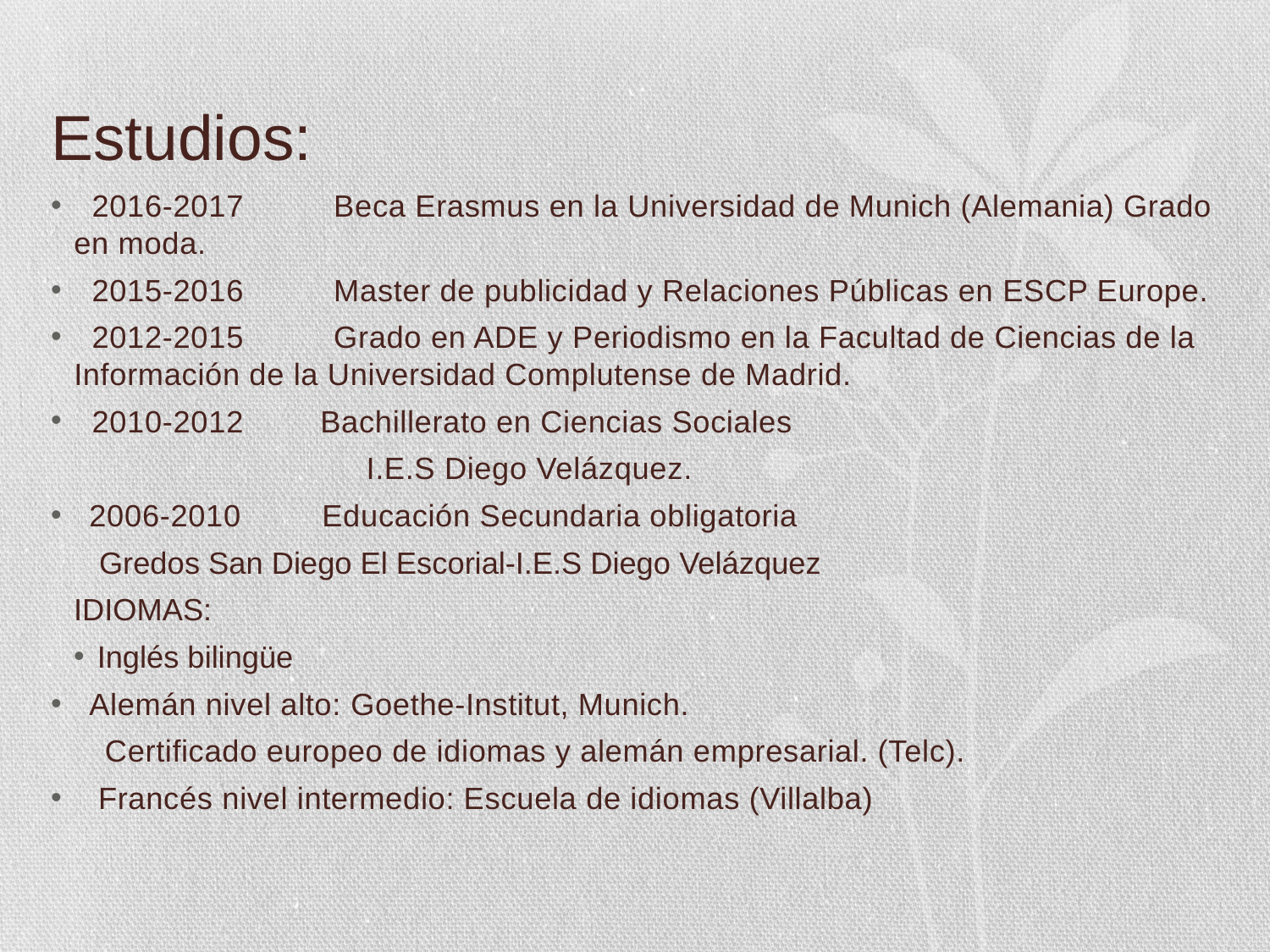

# Estudios:
  2016-2017          Beca Erasmus en la Universidad de Munich (Alemania) Grado en moda.
  2015-2016          Master de publicidad y Relaciones Públicas en ESCP Europe.
  2012-2015          Grado en ADE y Periodismo en la Facultad de Ciencias de la Información de la Universidad Complutense de Madrid.
  2010-2012	Bachillerato en Ciencias Sociales
                                   I.E.S Diego Velázquez.
2006-2010         Educación Secundaria obligatoria
   Gredos San Diego El Escorial-I.E.S Diego Velázquez
IDIOMAS:
Inglés bilingüe
Alemán nivel alto: Goethe-Institut, Munich.
      Certificado europeo de idiomas y alemán empresarial. (Telc).
 Francés nivel intermedio: Escuela de idiomas (Villalba)